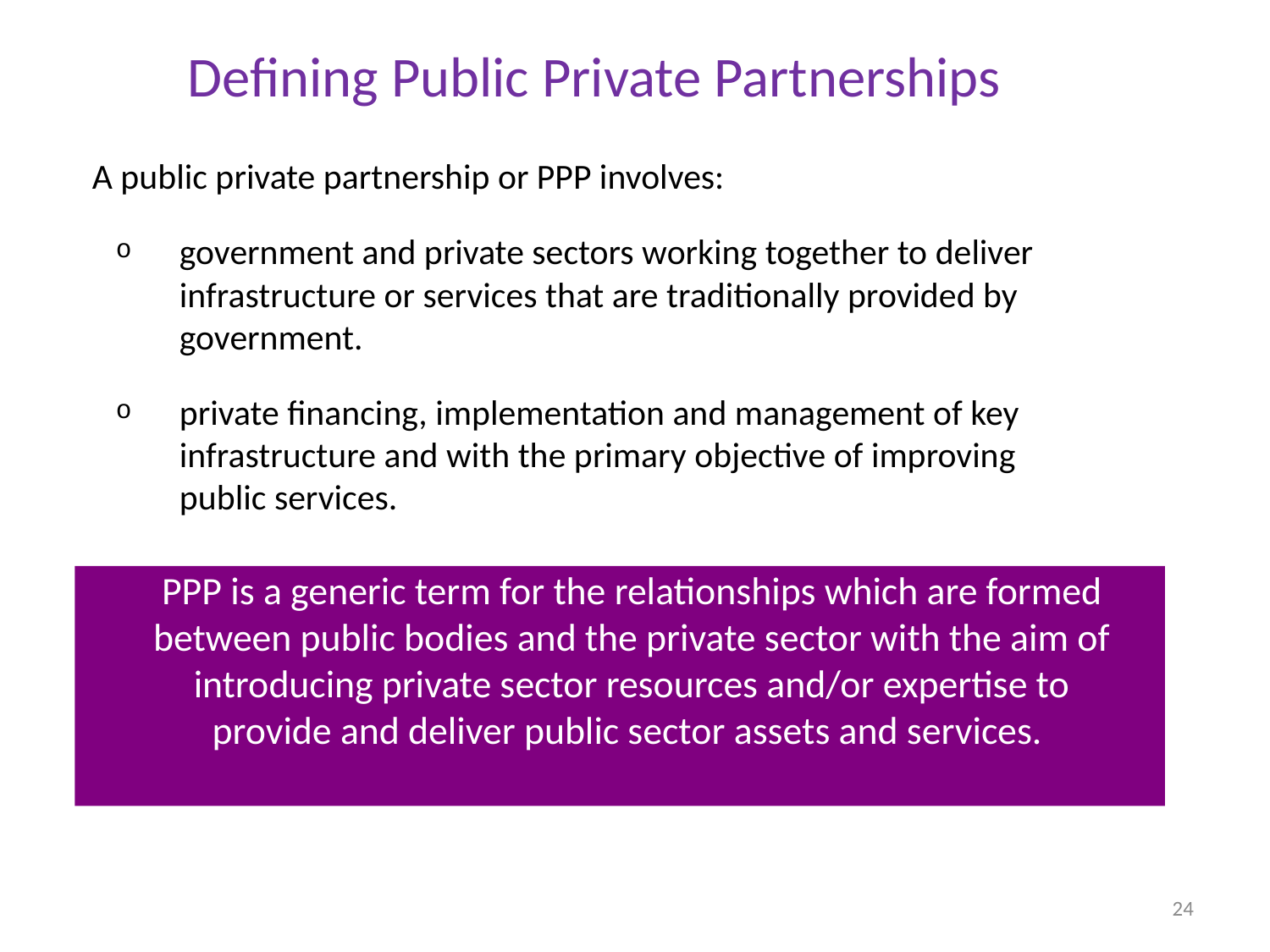

# Defining Public Private Partnerships
A public private partnership or PPP involves:
government and private sectors working together to deliver infrastructure or services that are traditionally provided by government.
private financing, implementation and management of key infrastructure and with the primary objective of improving public services.

PPP is a generic term for the relationships which are formed between public bodies and the private sector with the aim of introducing private sector resources and/or expertise to provide and deliver public sector assets and services.
24